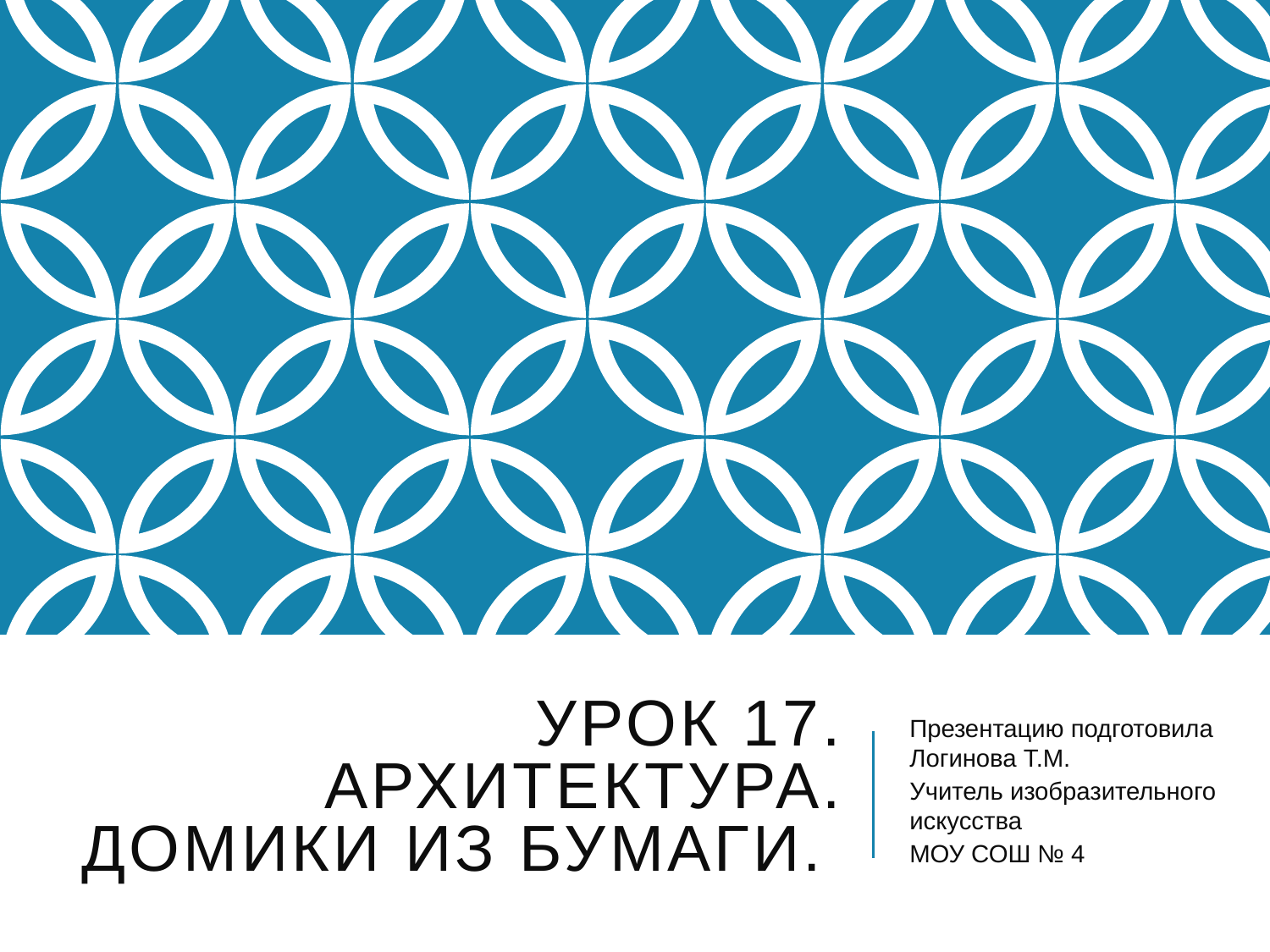

# Урок 17. Архитектура. Домики из бумаги.
Презентацию подготовила Логинова Т.М.
Учитель изобразительного искусства
МОУ СОШ № 4